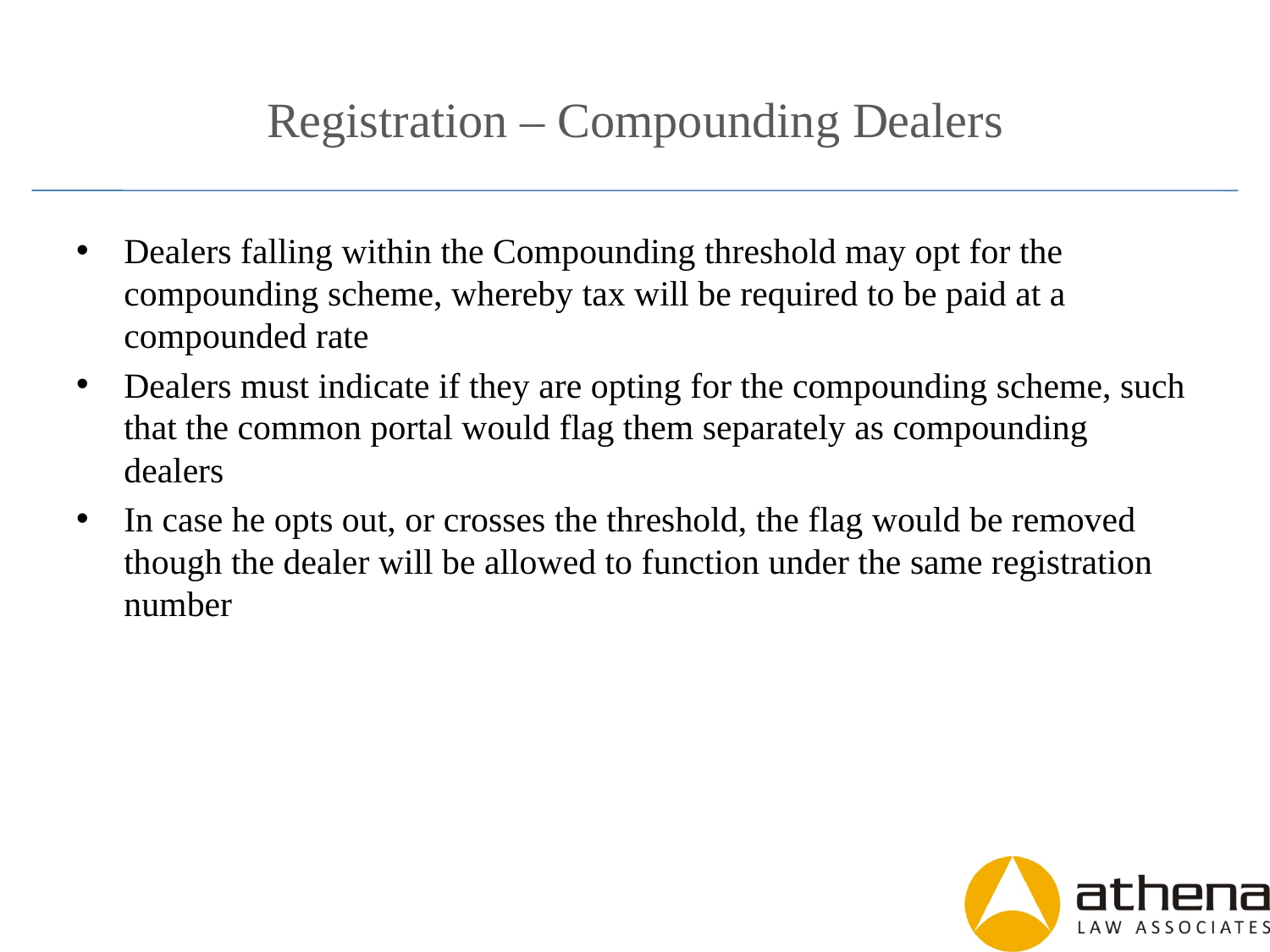

# Registration – Compounding Dealers
Dealers falling within the Compounding threshold may opt for the compounding scheme, whereby tax will be required to be paid at a compounded rate
Dealers must indicate if they are opting for the compounding scheme, such that the common portal would flag them separately as compounding dealers
In case he opts out, or crosses the threshold, the flag would be removed though the dealer will be allowed to function under the same registration number